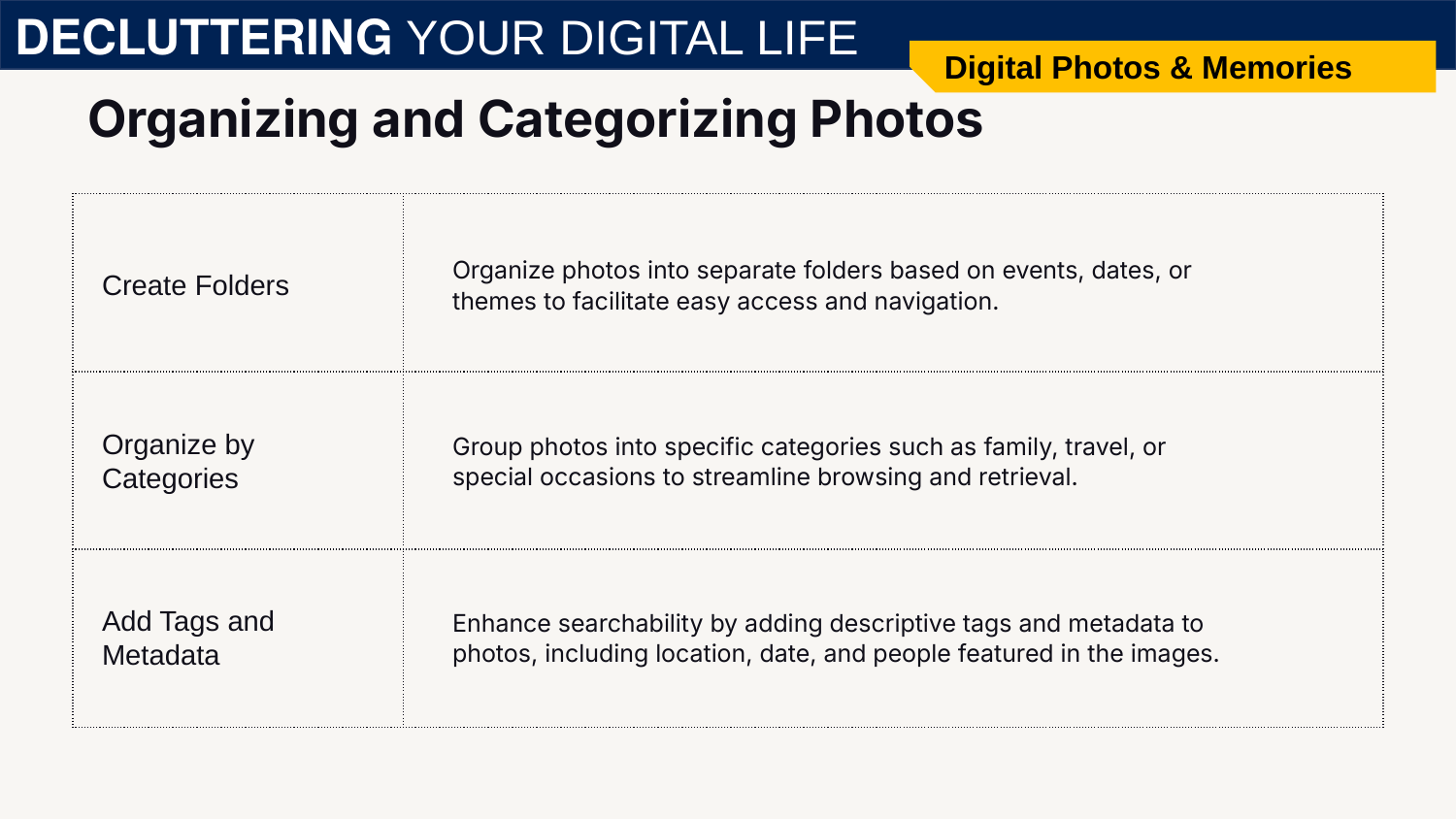

DECLUTTERING YOUR DIGITAL LIFE
Digital Photos & Memories

# Organizing and Categorizing Photos
|  |  |
| --- | --- |
|  |  |
|  |  |
Organize photos into separate folders based on events, dates, or themes to facilitate easy access and navigation.
Create Folders
Group photos into specific categories such as family, travel, or special occasions to streamline browsing and retrieval.
Organize by Categories
Enhance searchability by adding descriptive tags and metadata to photos, including location, date, and people featured in the images.
Add Tags and Metadata